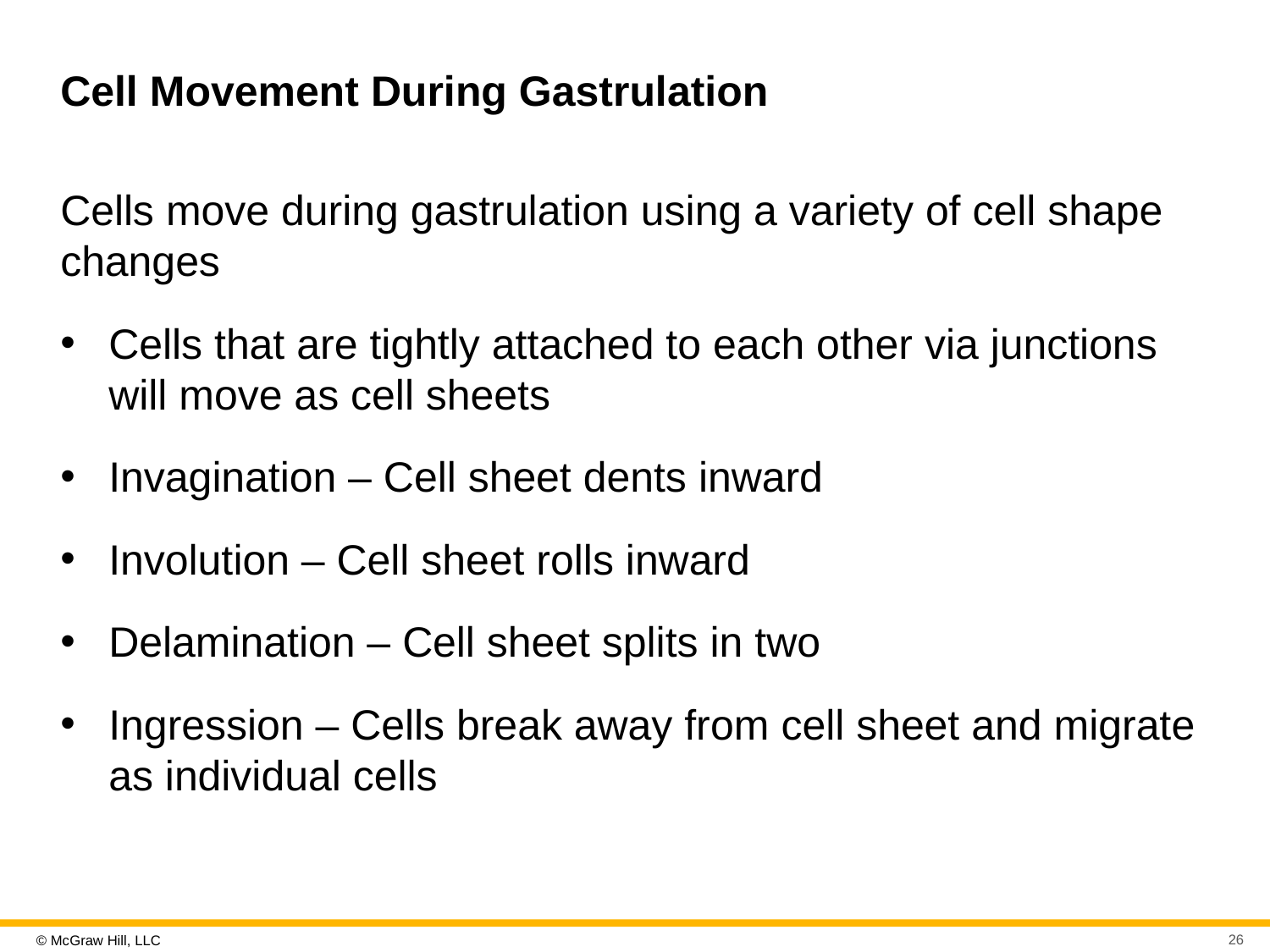

# Cell Movement During Gastrulation
Cells move during gastrulation using a variety of cell shape changes
Cells that are tightly attached to each other via junctions will move as cell sheets
Invagination – Cell sheet dents inward
Involution – Cell sheet rolls inward
Delamination – Cell sheet splits in two
Ingression – Cells break away from cell sheet and migrate as individual cells
26